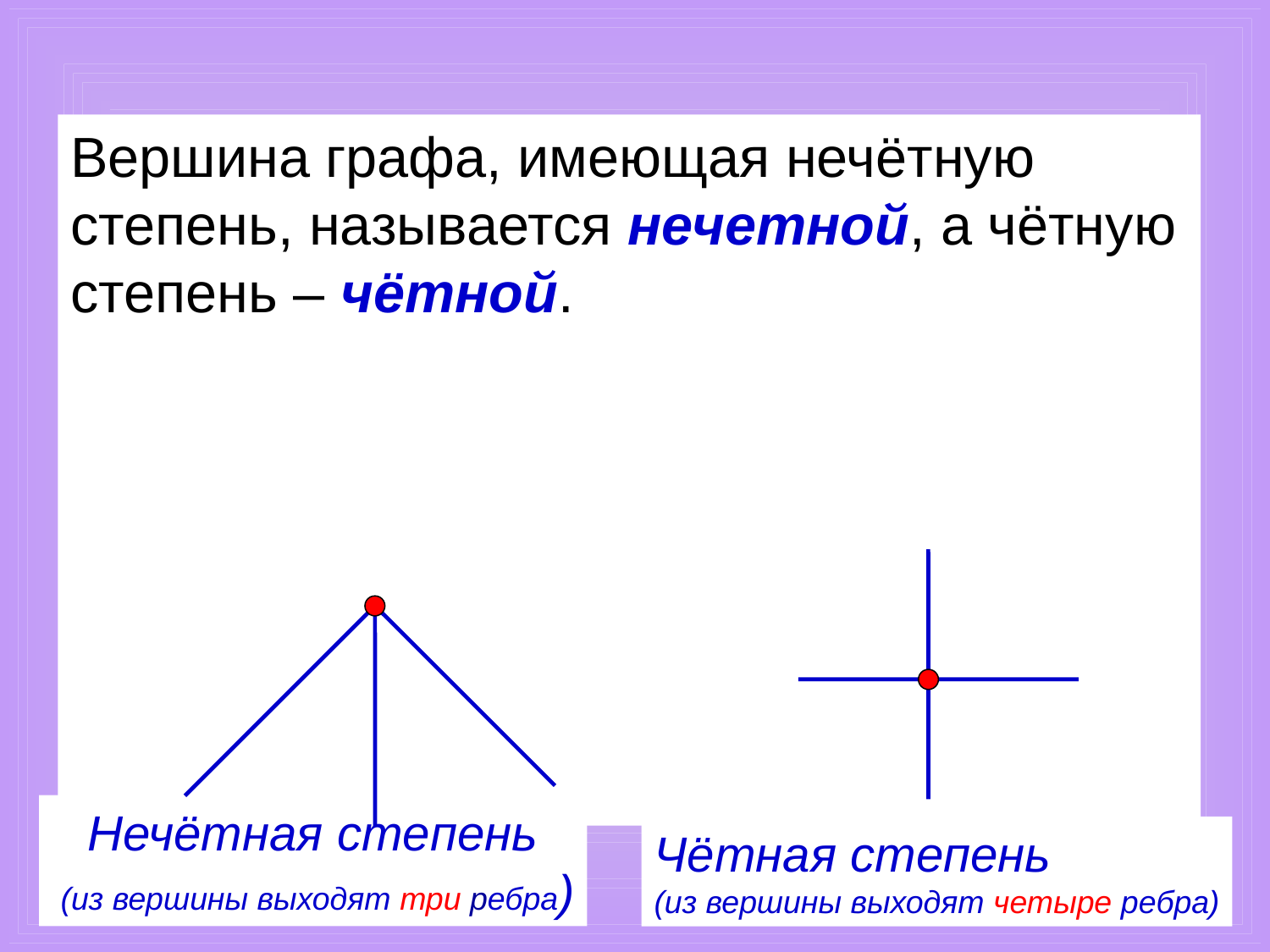

Вершина графа, имеющая нечётную степень, называется нечетной, а чётную степень – чётной.

Нечётная степень
 (из вершины выходят три ребра)
Чётная степень
(из вершины выходят четыре ребра)